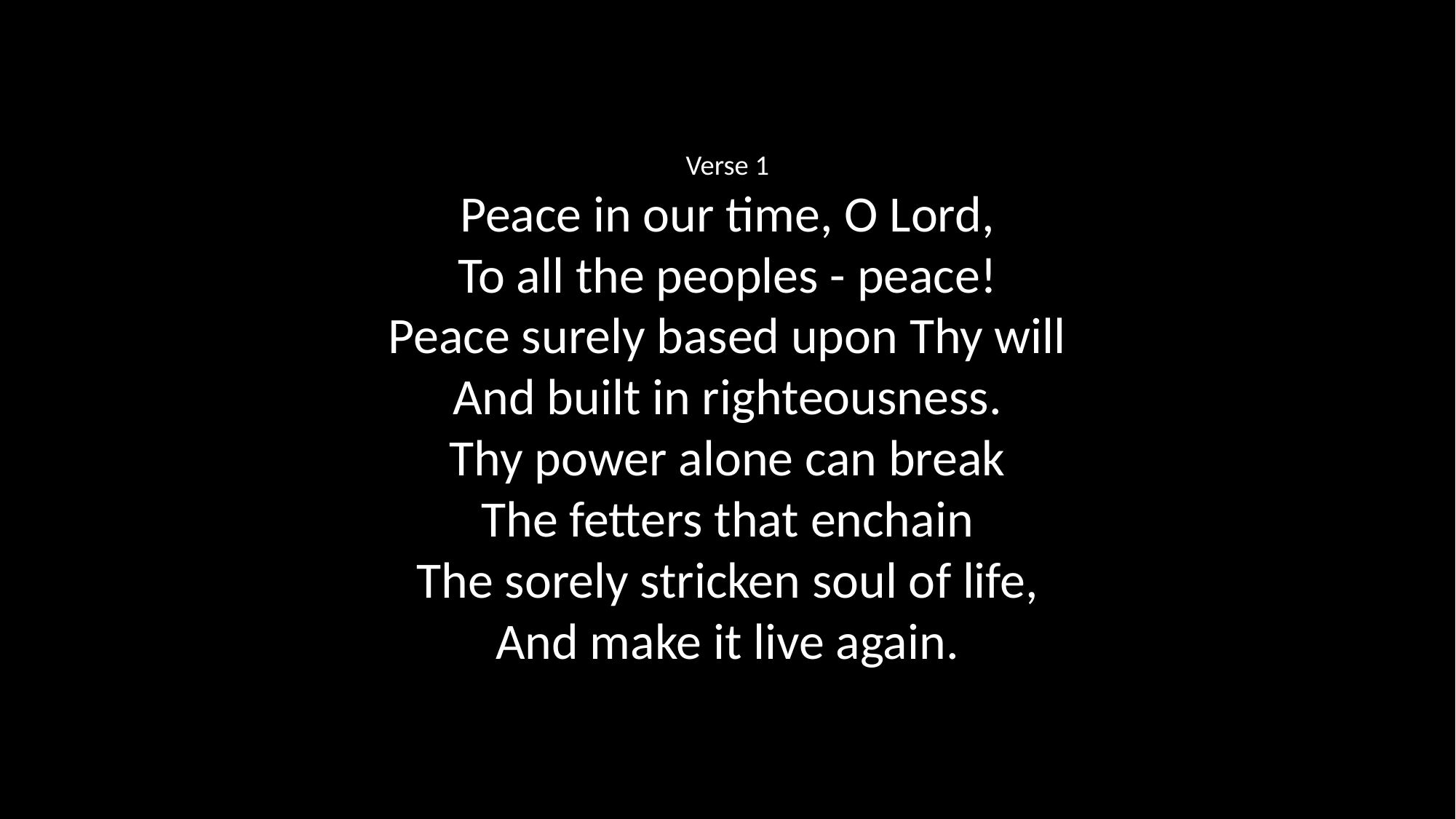

Verse 1
Peace in our time, O Lord,
To all the peoples - peace!
Peace surely based upon Thy will
And built in righteousness.
Thy power alone can break
The fetters that enchain
The sorely stricken soul of life,
And make it live again.